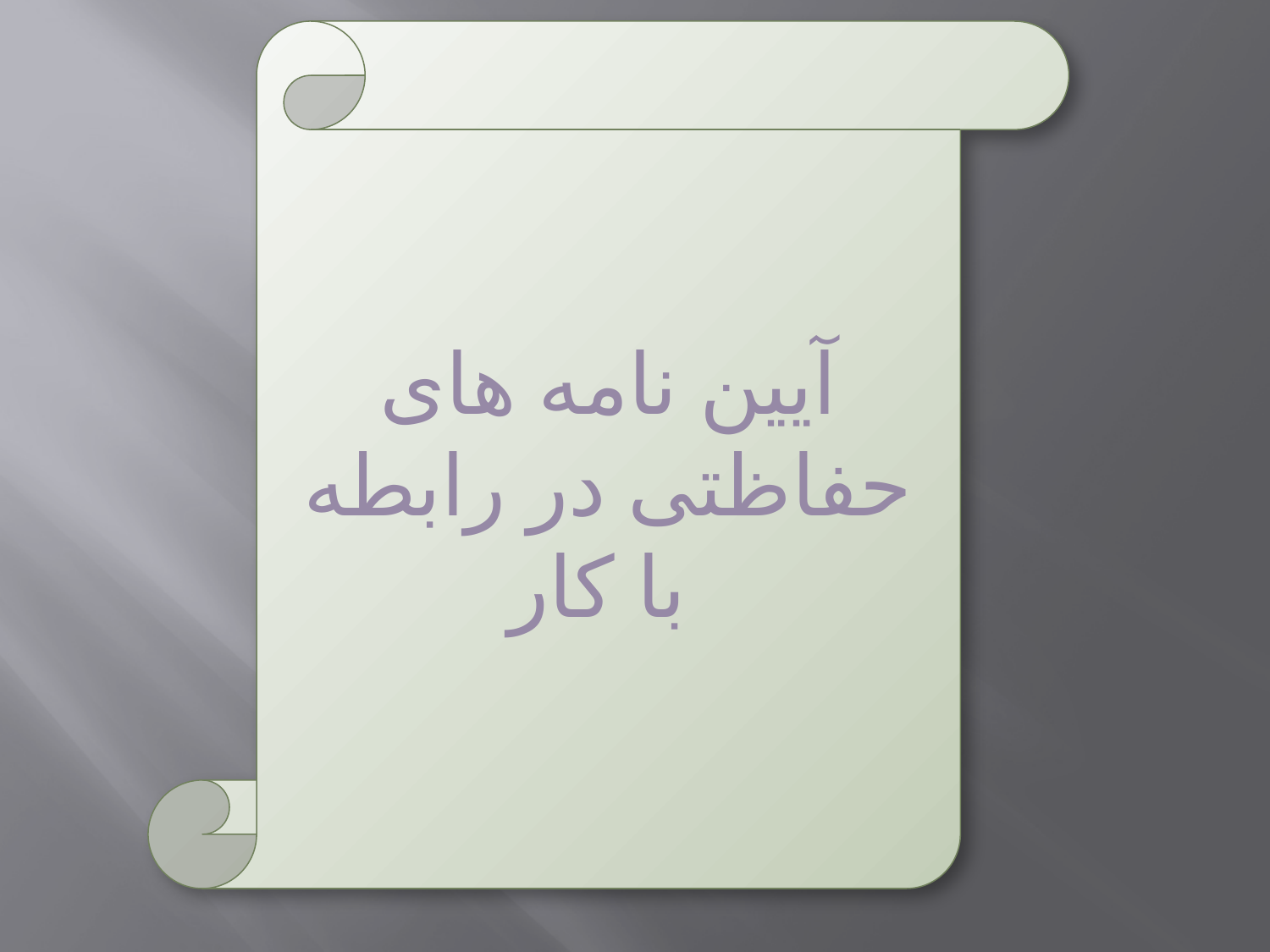

آیین نامه های حفاظتی در رابطه با کار